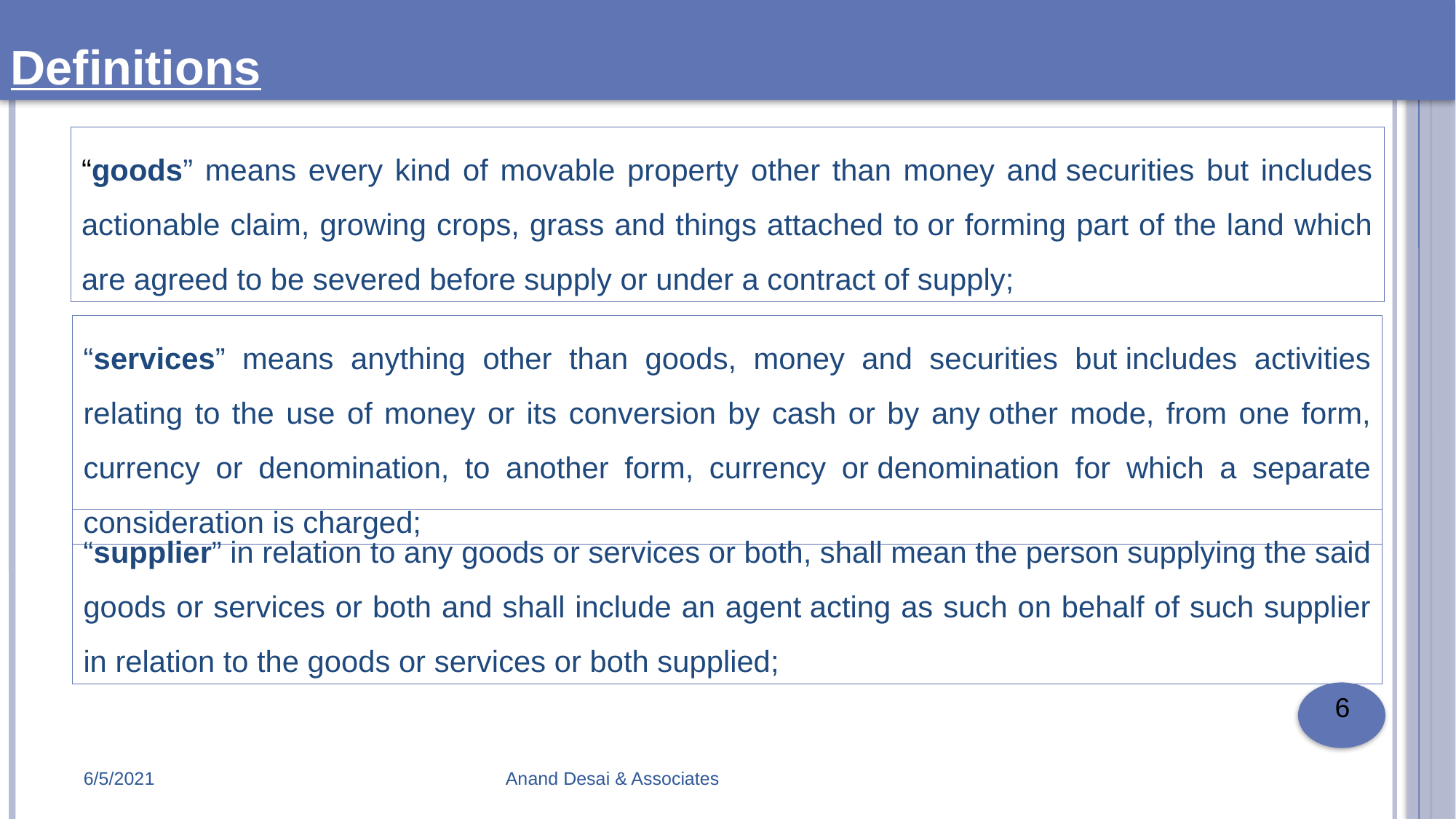

Definitions
“goods” means every kind of movable property other than money and securities but includes actionable claim, growing crops, grass and things attached to or forming part of the land which are agreed to be severed before supply or under a contract of supply;
“services” means anything other than goods, money and securities but includes activities relating to the use of money or its conversion by cash or by any other mode, from one form, currency or denomination, to another form, currency or denomination for which a separate consideration is charged;
“supplier” in relation to any goods or services or both, shall mean the person supplying the said goods or services or both and shall include an agent acting as such on behalf of such supplier in relation to the goods or services or both supplied;
    6
6/5/2021
Anand Desai & Associates